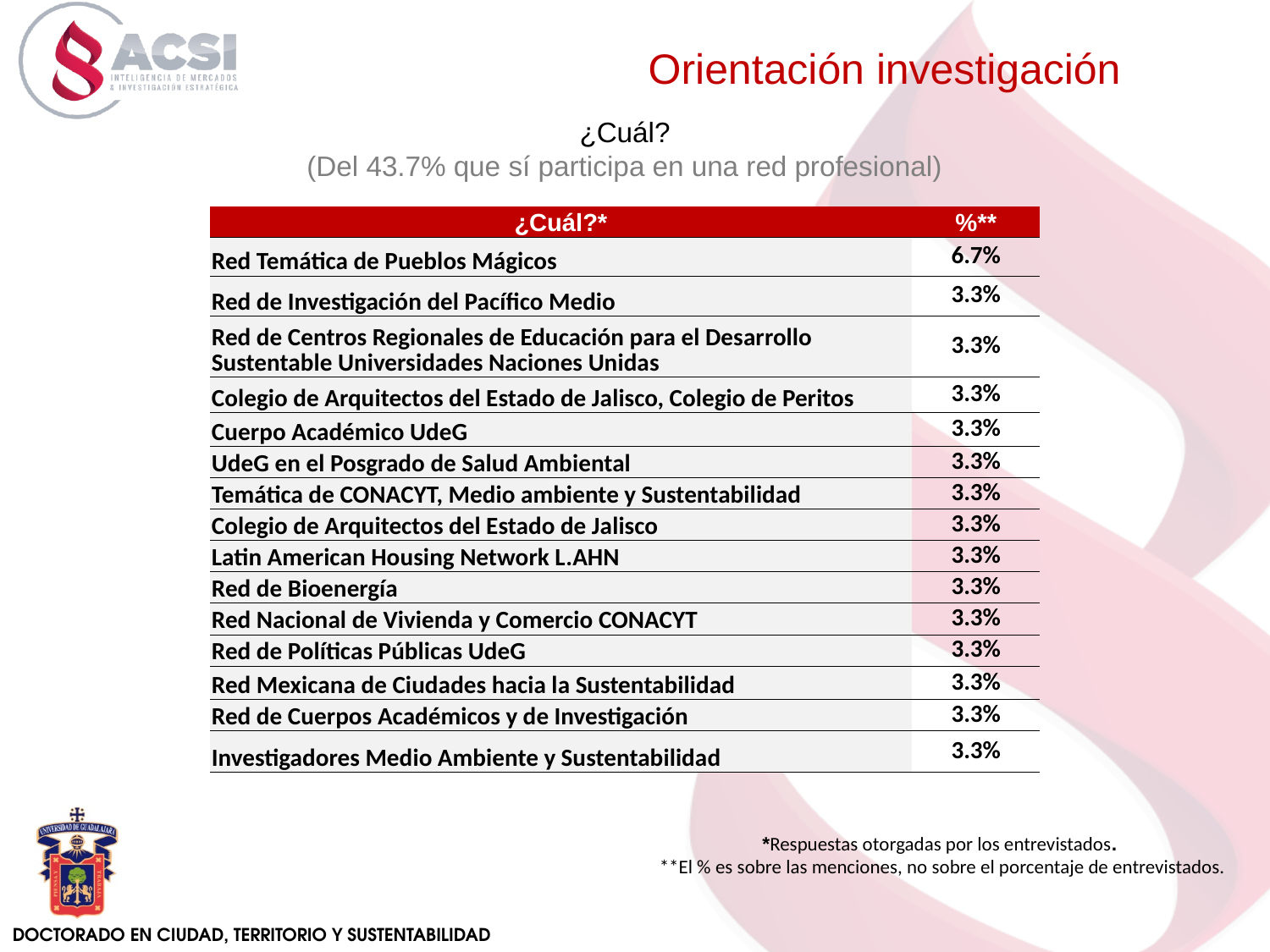

Orientación investigación
¿Cuál?
(Del 43.7% que sí participa en una red profesional)
| ¿Cuál?\* | %\*\* |
| --- | --- |
| Red Temática de Pueblos Mágicos | 6.7% |
| Red de Investigación del Pacífico Medio | 3.3% |
| Red de Centros Regionales de Educación para el Desarrollo Sustentable Universidades Naciones Unidas | 3.3% |
| Colegio de Arquitectos del Estado de Jalisco, Colegio de Peritos | 3.3% |
| Cuerpo Académico UdeG | 3.3% |
| UdeG en el Posgrado de Salud Ambiental | 3.3% |
| Temática de CONACYT, Medio ambiente y Sustentabilidad | 3.3% |
| Colegio de Arquitectos del Estado de Jalisco | 3.3% |
| Latin American Housing Network L.AHN | 3.3% |
| Red de Bioenergía | 3.3% |
| Red Nacional de Vivienda y Comercio CONACYT | 3.3% |
| Red de Políticas Públicas UdeG | 3.3% |
| Red Mexicana de Ciudades hacia la Sustentabilidad | 3.3% |
| Red de Cuerpos Académicos y de Investigación | 3.3% |
| Investigadores Medio Ambiente y Sustentabilidad | 3.3% |
*Respuestas otorgadas por los entrevistados.
**El % es sobre las menciones, no sobre el porcentaje de entrevistados.